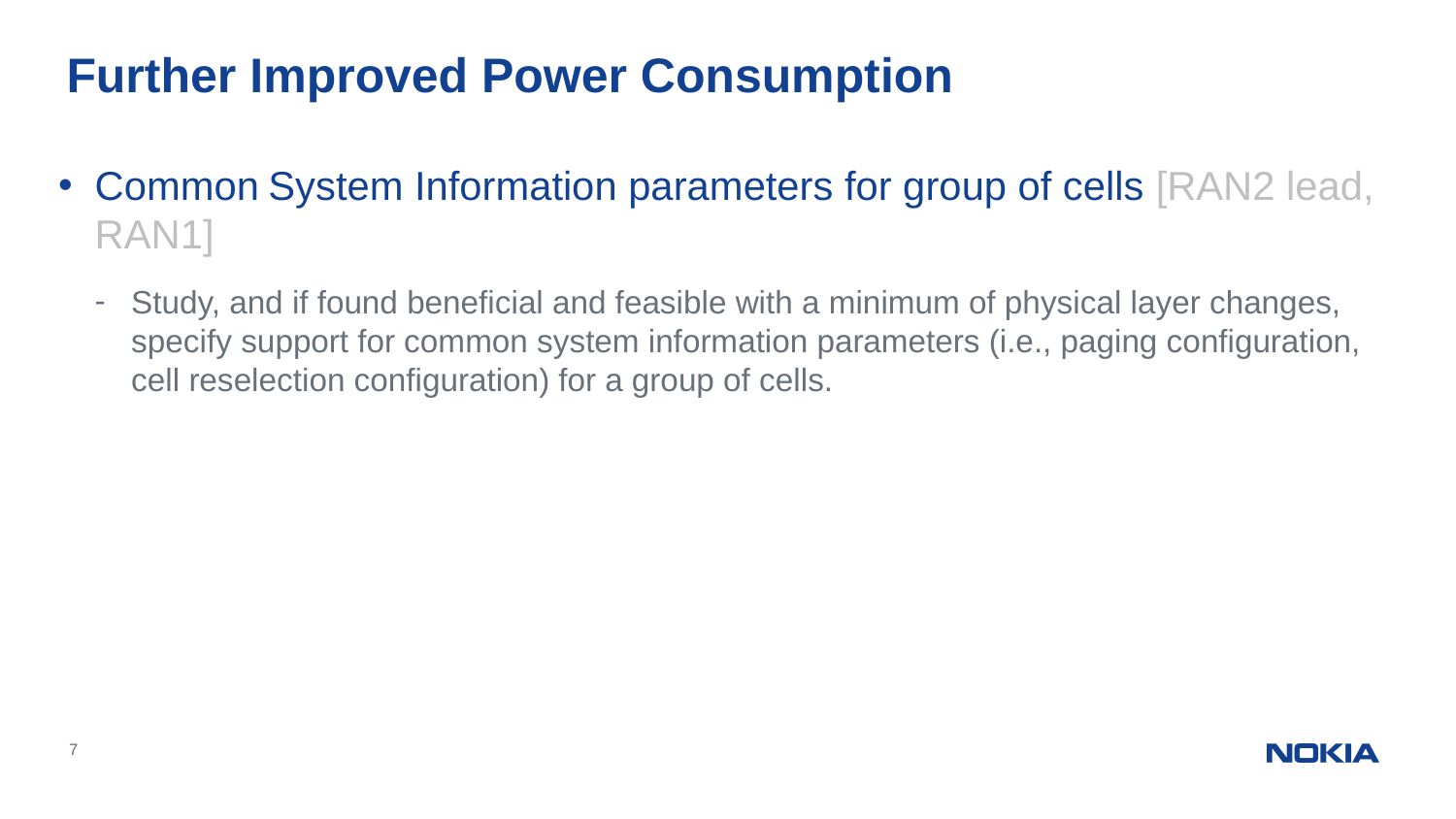

# Further Improved Power Consumption
Common System Information parameters for group of cells [RAN2 lead, RAN1]
Study, and if found beneficial and feasible with a minimum of physical layer changes, specify support for common system information parameters (i.e., paging configuration, cell reselection configuration) for a group of cells.